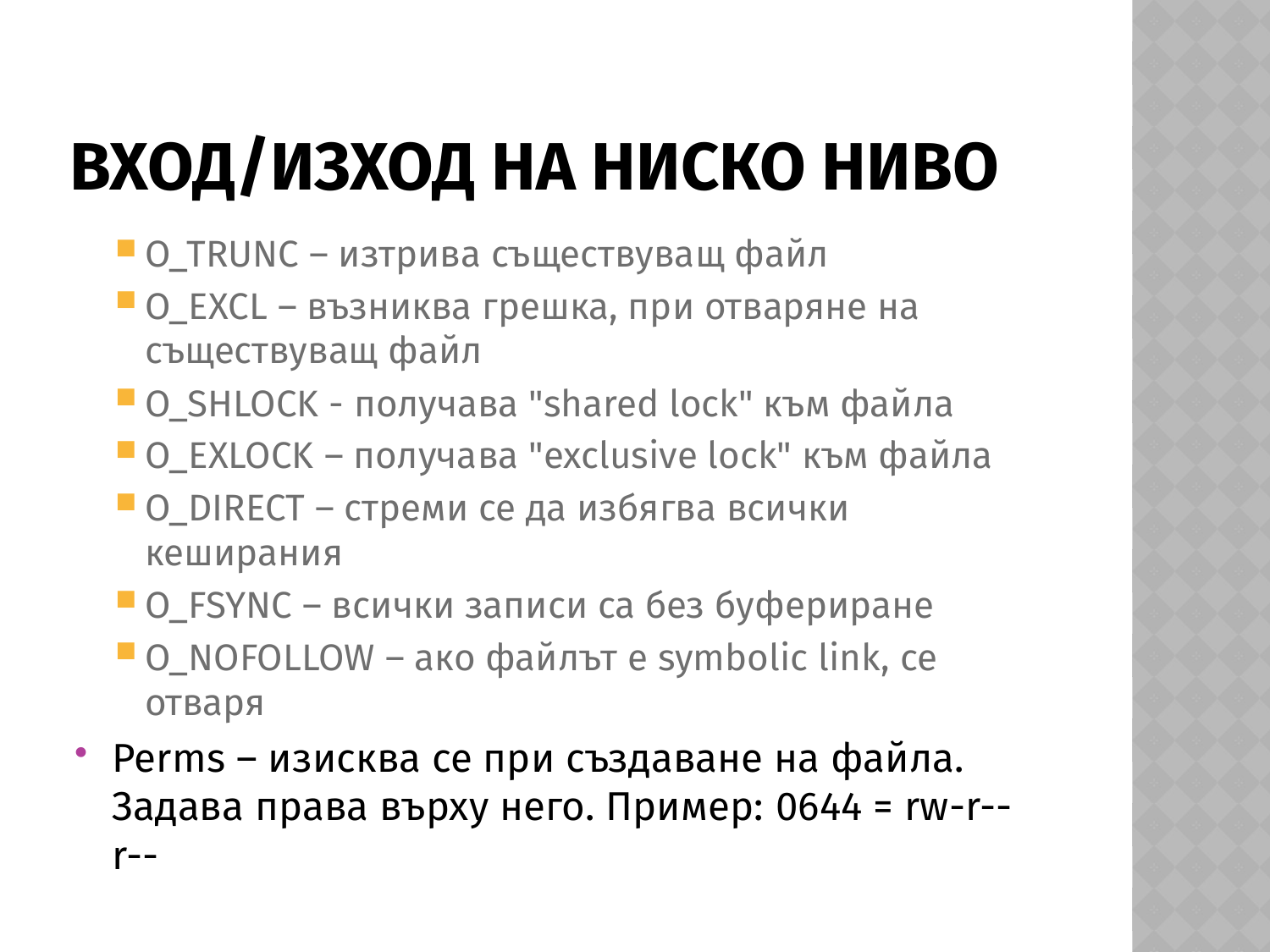

# Вход/изход на ниско ниво
O_TRUNC – изтрива съществуващ файл
O_EXCL – възниква грешка, при отваряне на съществуващ файл
O_SHLOCK - получава "shared lock" към файла
O_EXLOCK – получава "exclusive lock" към файла
O_DIRECT – стреми се да избягва всички кеширания
O_FSYNC – всички записи са без буфериране
O_NOFOLLOW – ако файлът е symbolic link, се отваря
Perms – изисква се при създаване на файла. Задава права върху него. Пример: 0644 = rw-r--r--
99
ПИК2 - Лекции
Д. Гоцева